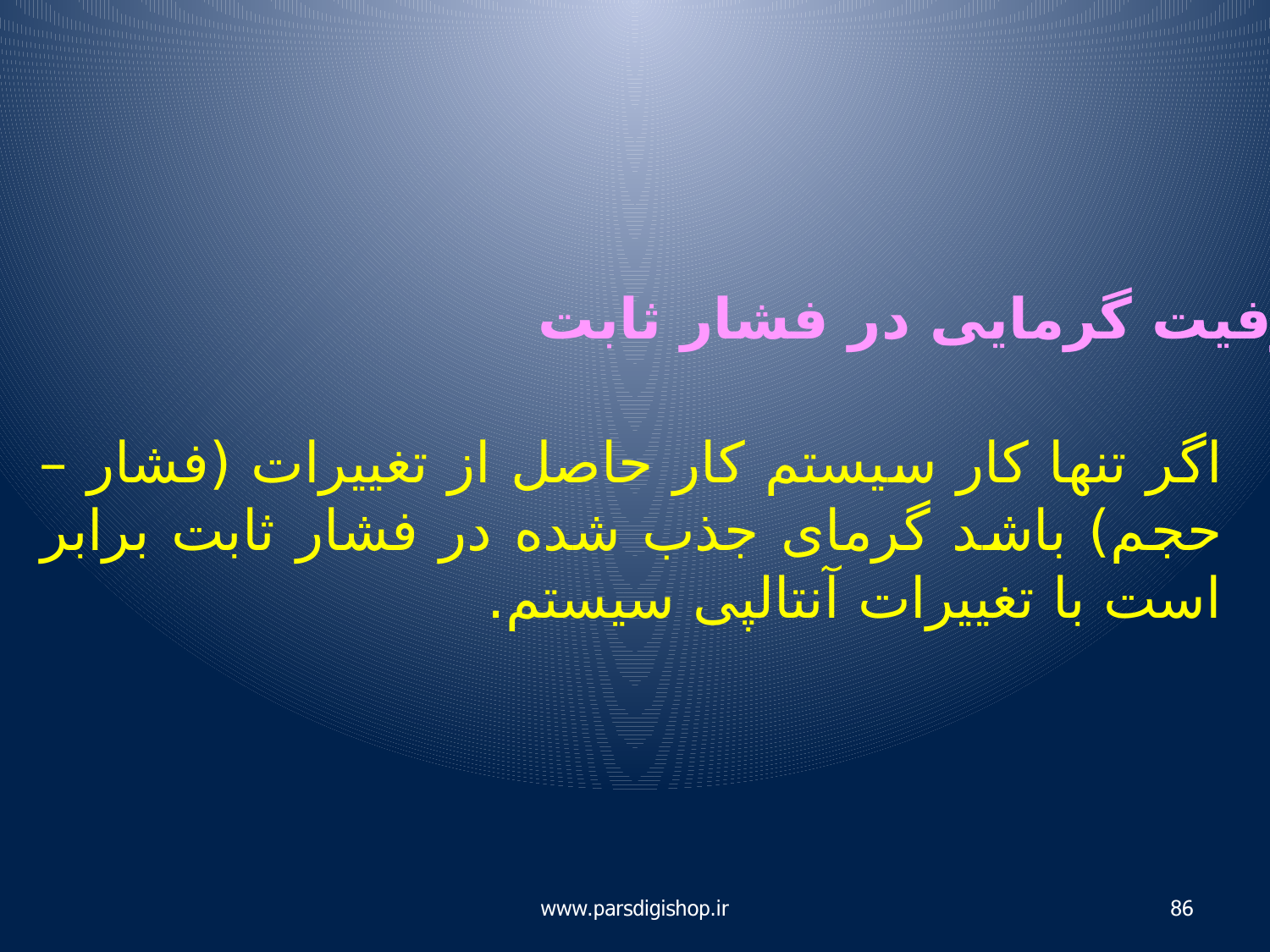

ظرفیت گرمایی در فشار ثابت
اگر تنها کار سیستم کار حاصل از تغییرات (فشار – حجم) باشد گرمای جذب شده در فشار ثابت برابر است با تغییرات آنتالپی سیستم.
www.parsdigishop.ir
86